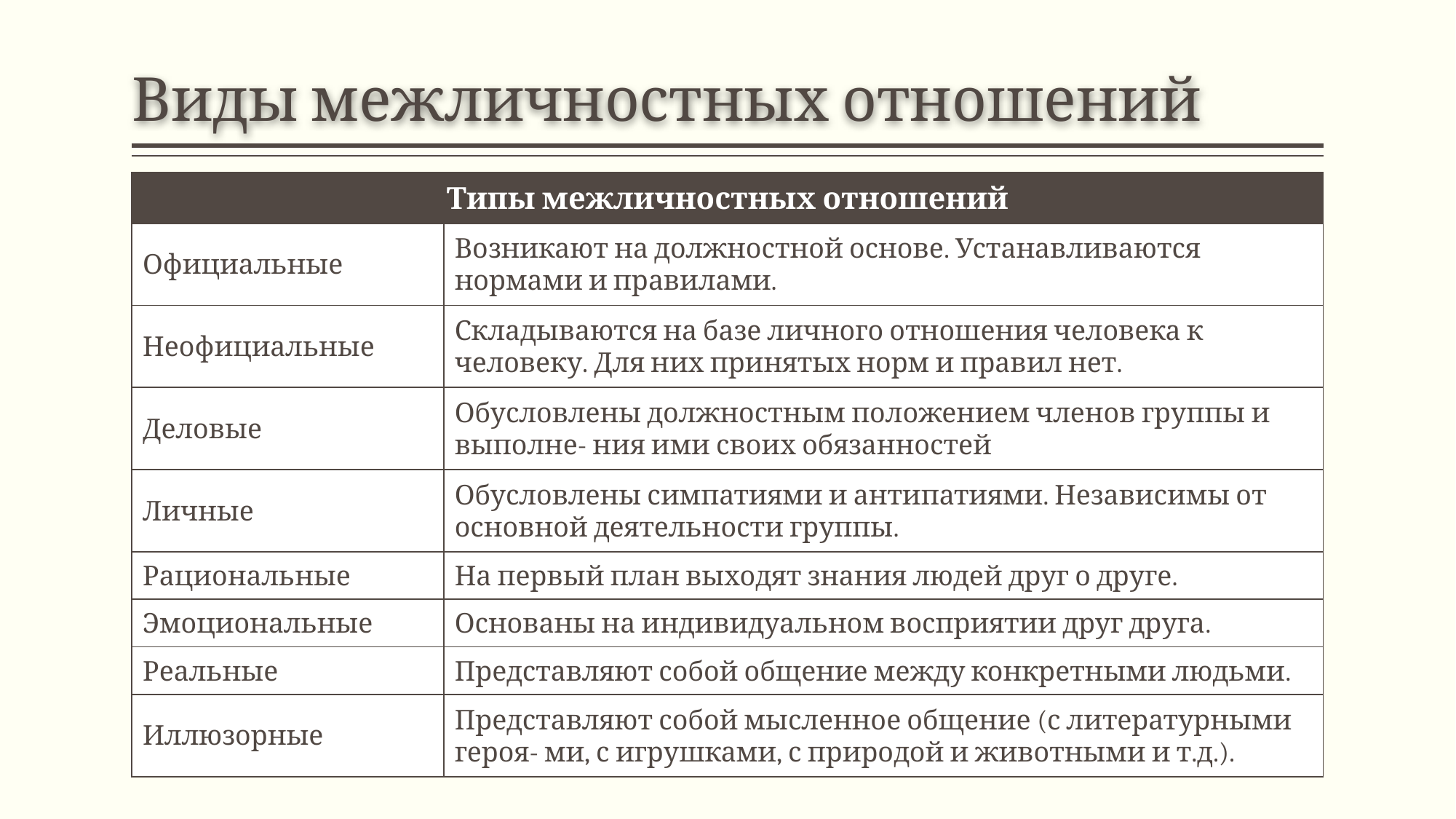

# Виды межличностных отношений
| Типы межличностных отношений |  |
| --- | --- |
| Официальные | Возникают на должностной основе. Устанавливаются нормами и правилами. |
| Неофициальные | Складываются на базе личного отношения человека к человеку. Для них принятых норм и правил нет. |
| Деловые | Обусловлены должностным положением членов группы и выполне- ния ими своих обязанностей |
| Личные | Обусловлены симпатиями и антипатиями. Независимы от основной деятельности группы. |
| Рациональные | На первый план выходят знания людей друг о друге. |
| Эмоциональные | Основаны на индивидуальном восприятии друг друга. |
| Реальные | Представляют собой общение между конкретными людьми. |
| Иллюзорные | Представляют собой мысленное общение (с литературными героя- ми, с игрушками, с природой и животными и т.д.). |